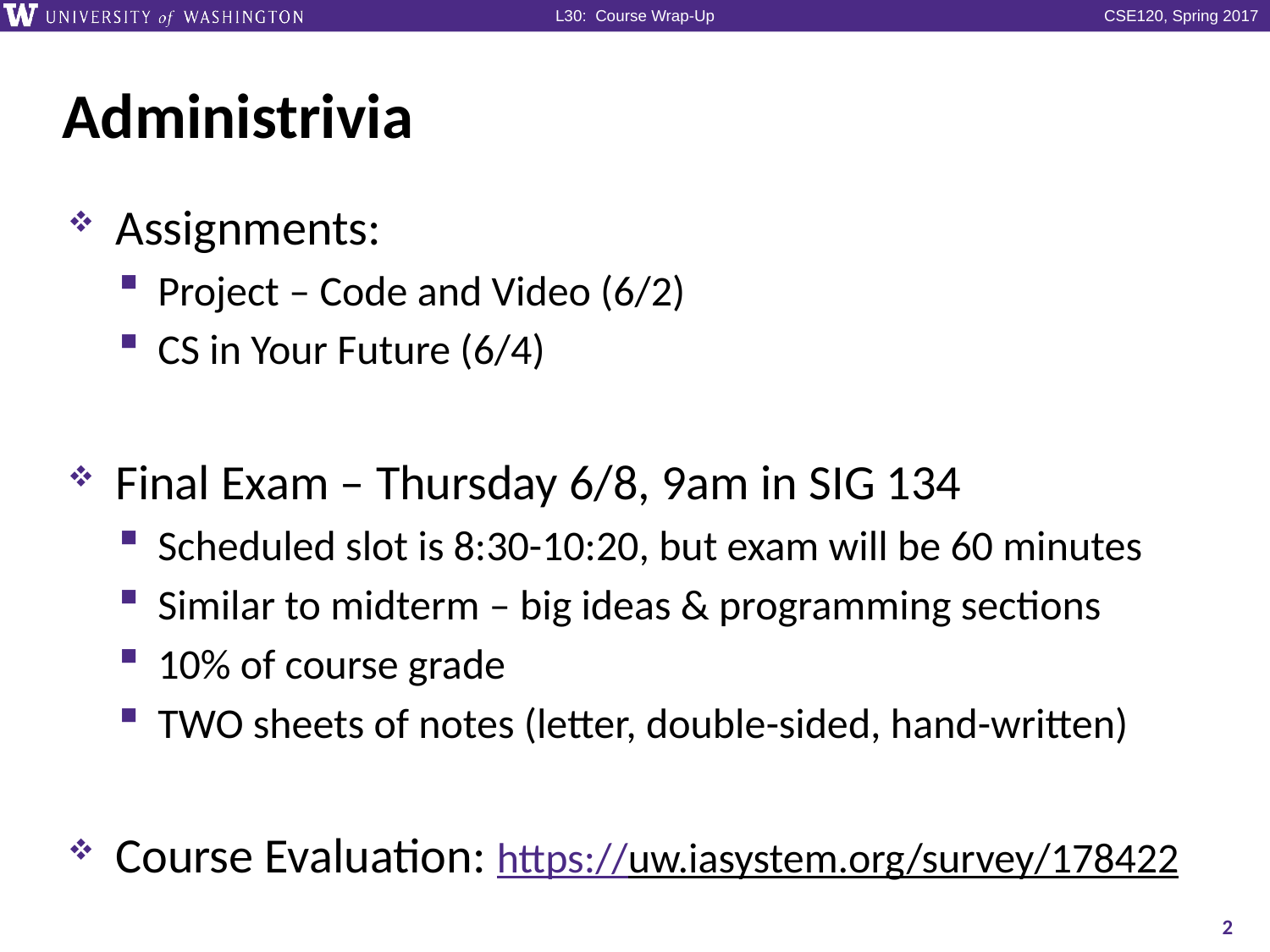

# Administrivia
Assignments:
Project – Code and Video (6/2)
CS in Your Future (6/4)

Final Exam – Thursday 6/8, 9am in SIG 134
Scheduled slot is 8:30-10:20, but exam will be 60 minutes
Similar to midterm – big ideas & programming sections
10% of course grade
TWO sheets of notes (letter, double-sided, hand-written)

Course Evaluation: https://uw.iasystem.org/survey/178422
2